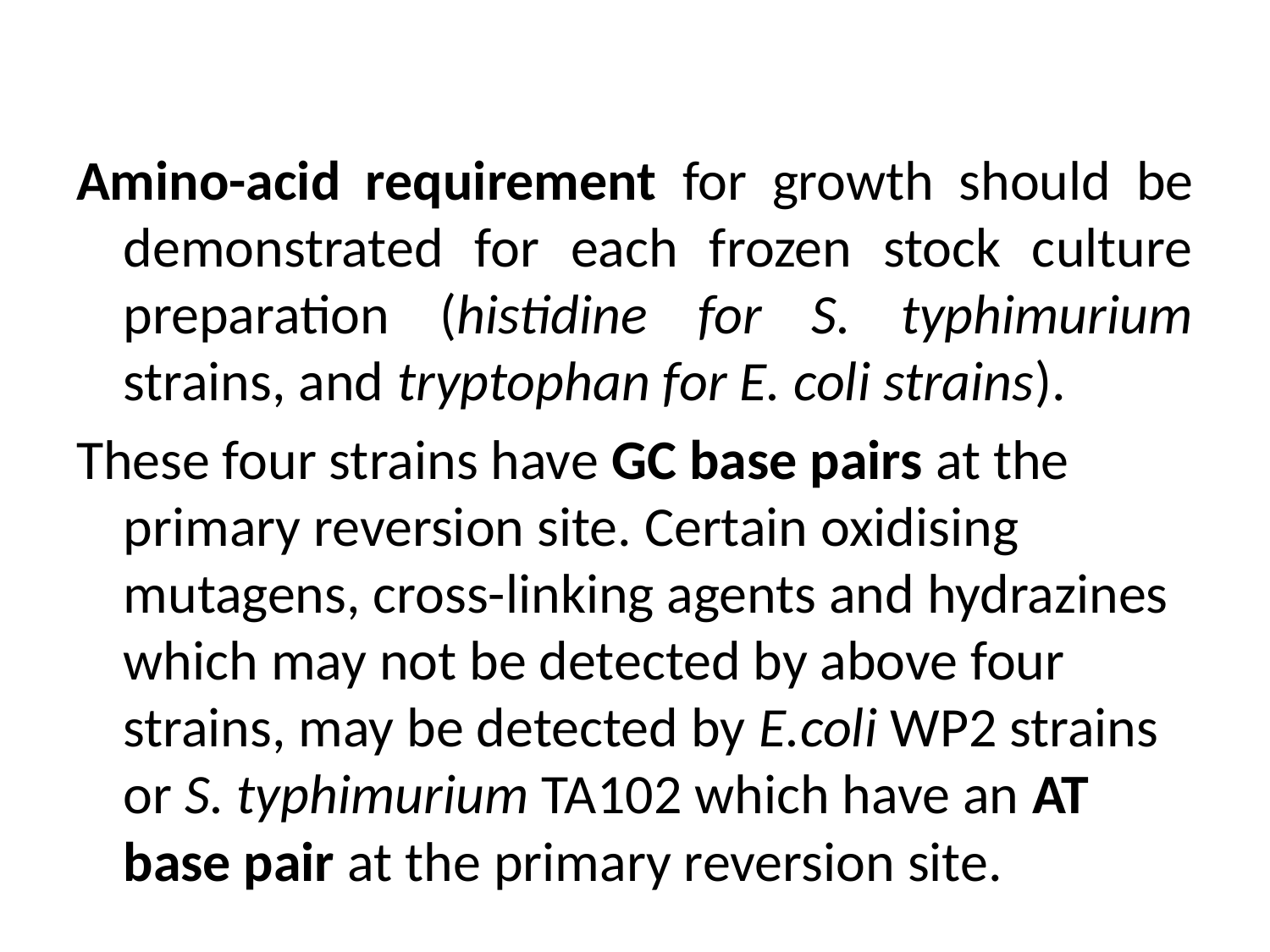

Amino-acid requirement for growth should be demonstrated for each frozen stock culture preparation (histidine for S. typhimurium strains, and tryptophan for E. coli strains).
These four strains have GC base pairs at the primary reversion site. Certain oxidising mutagens, cross-linking agents and hydrazines which may not be detected by above four strains, may be detected by E.coli WP2 strains or S. typhimurium TA102 which have an AT base pair at the primary reversion site.